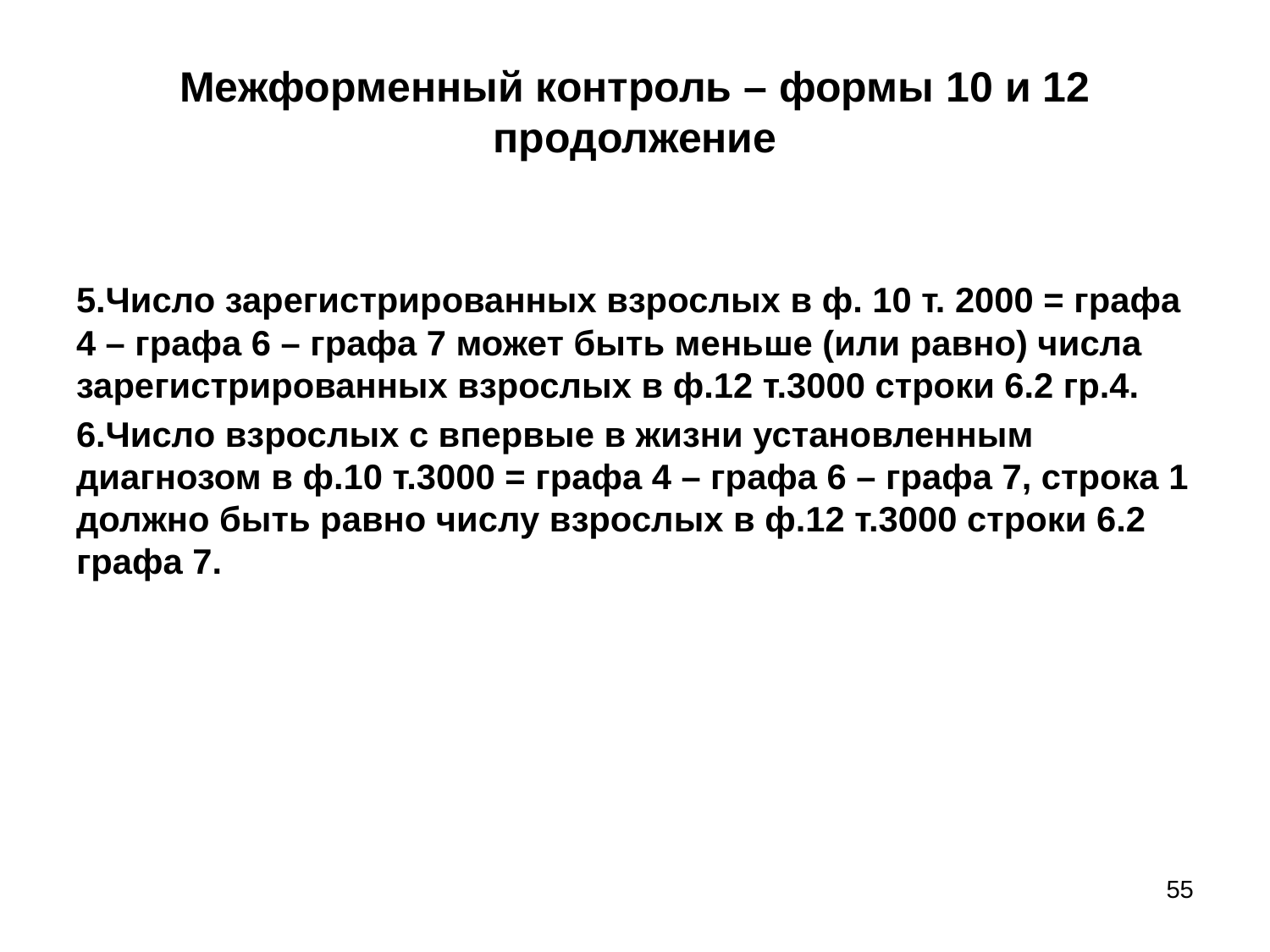

Число зарегистрированных взрослых в ф. 10 т. 2000 = графа 4 – графа 6 – графа 7 может быть меньше (или равно) числа зарегистрированных взрослых в ф.12 т.3000 строки 6.2 гр.4.
Число взрослых с впервые в жизни установленным диагнозом в ф.10 т.3000 = графа 4 – графа 6 – графа 7, строка 1 должно быть равно числу взрослых в ф.12 т.3000 строки 6.2 графа 7.
Межформенный контроль – формы 10 и 12
продолжение
55